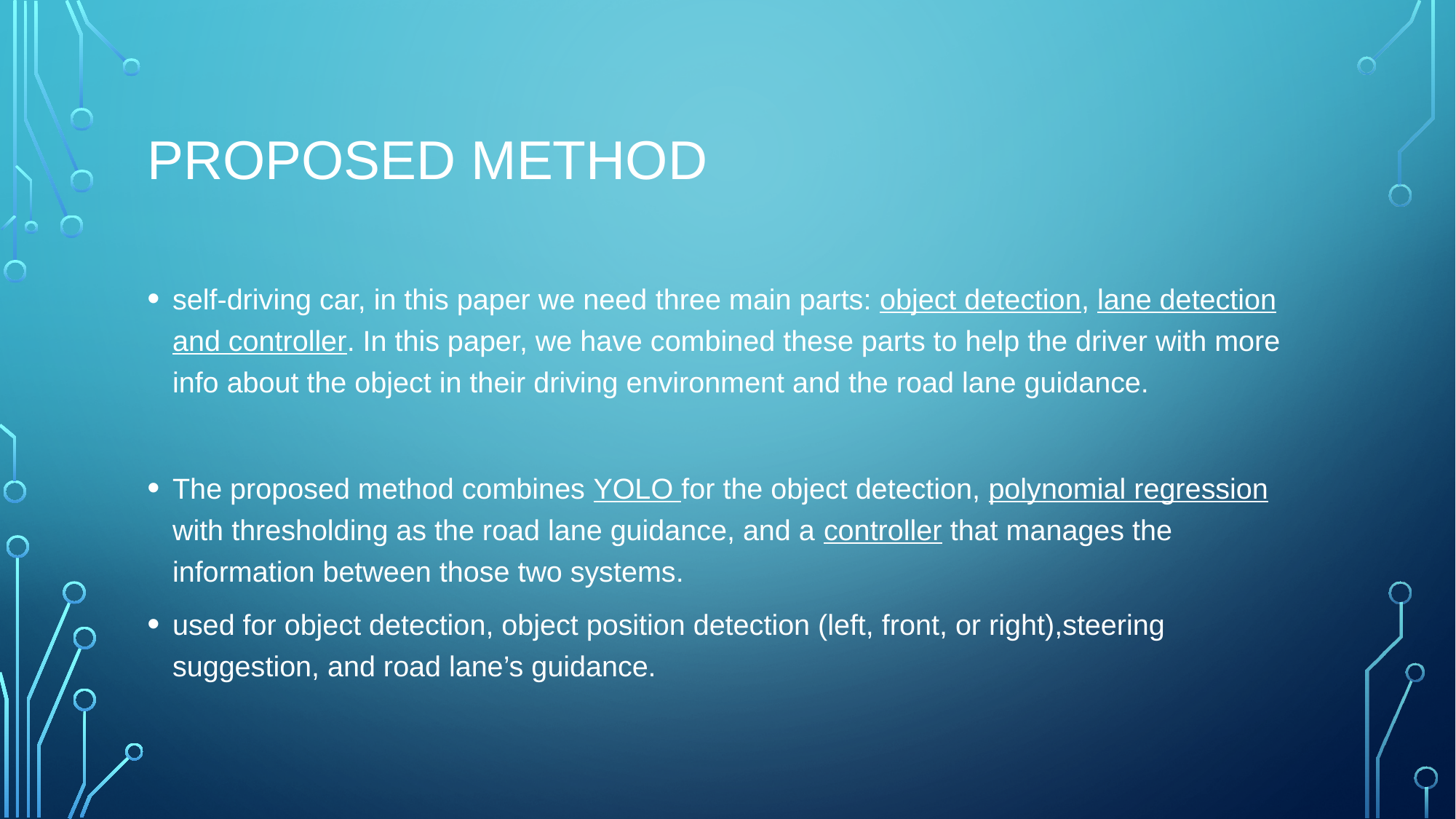

# proposed method
self-driving car, in this paper we need three main parts: object detection, lane detection and controller. In this paper, we have combined these parts to help the driver with more info about the object in their driving environment and the road lane guidance.

The proposed method combines YOLO for the object detection, polynomial regression with thresholding as the road lane guidance, and a controller that manages the information between those two systems.
used for object detection, object position detection (left, front, or right),steering suggestion, and road lane’s guidance.